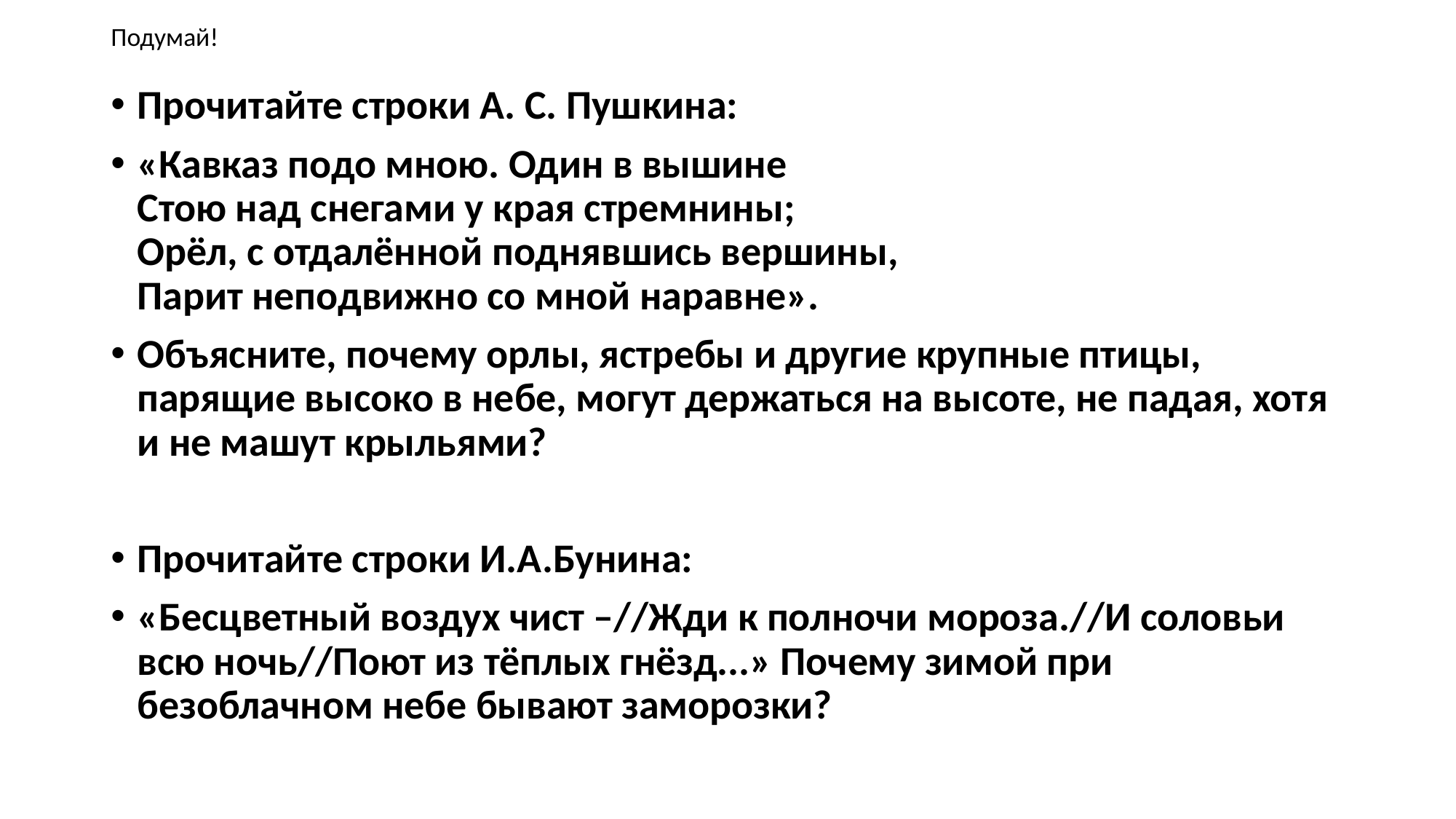

# Подумай!
Прочитайте строки А. С. Пушкина:
«Кавказ подо мною. Один в вышине
Стою над снегами у края стремнины;
Орёл, с отдалённой поднявшись вершины,
Парит неподвижно со мной наравне».
Объясните, почему орлы, ястребы и другие крупные птицы, парящие высоко в небе, могут держаться на высоте, не падая, хотя и не машут крыльями?

Прочитайте строки И.А.Бунина:
«Бесцветный воздух чист –//Жди к полночи мороза.//И соловьи всю ночь//Поют из тёплых гнёзд...» Почему зимой при безоблачном небе бывают заморозки?